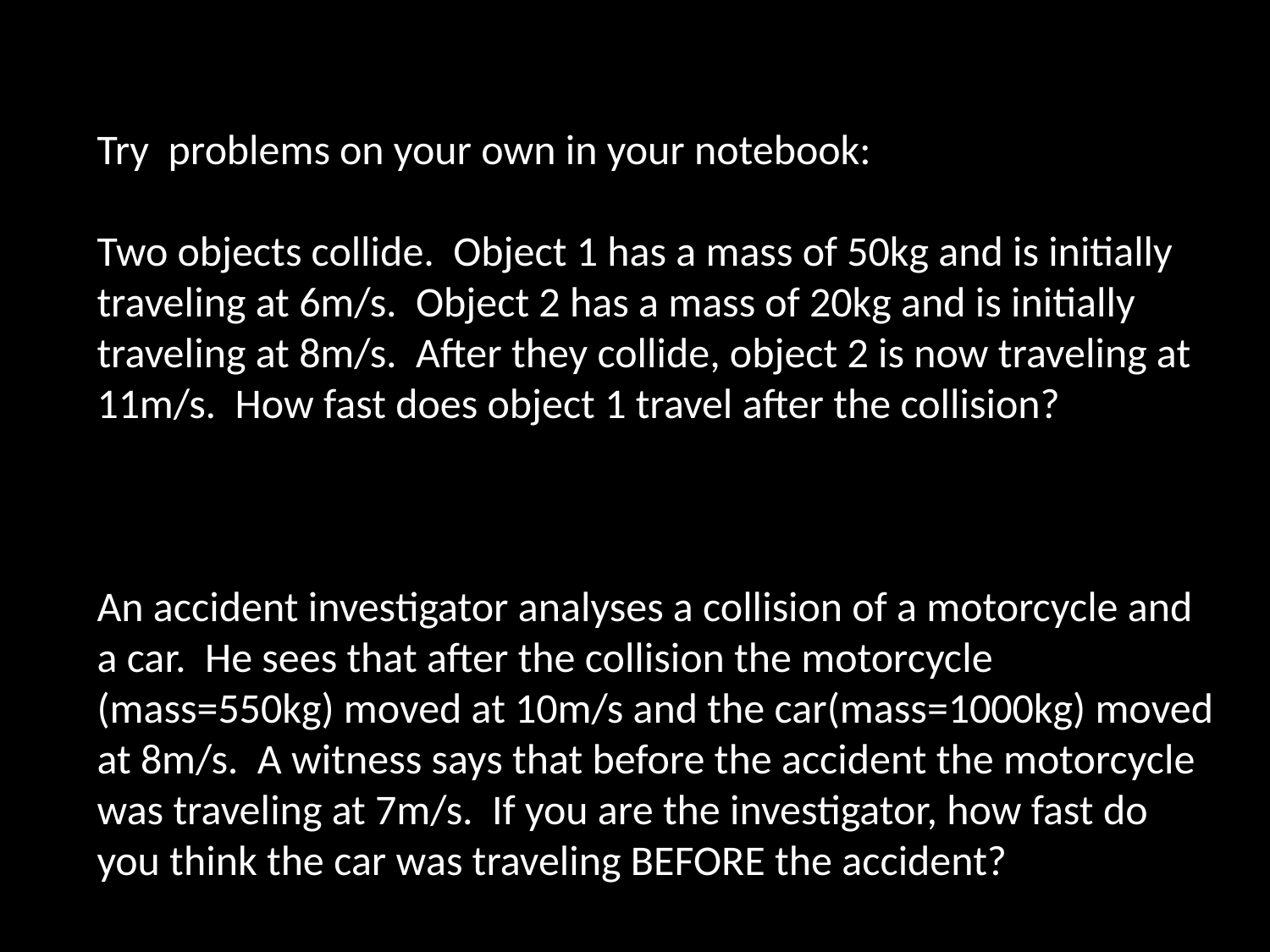

Try  problems on your own in your notebook:

Two objects collide.  Object 1 has a mass of 50kg and is initially traveling at 6m/s.  Object 2 has a mass of 20kg and is initially traveling at 8m/s.  After they collide, object 2 is now traveling at 11m/s.  How fast does object 1 travel after the collision?

An accident investigator analyses a collision of a motorcycle and a car.  He sees that after the collision the motorcycle (mass=550kg) moved at 10m/s and the car(mass=1000kg) moved at 8m/s.  A witness says that before the accident the motorcycle was traveling at 7m/s.  If you are the investigator, how fast do you think the car was traveling BEFORE the accident?